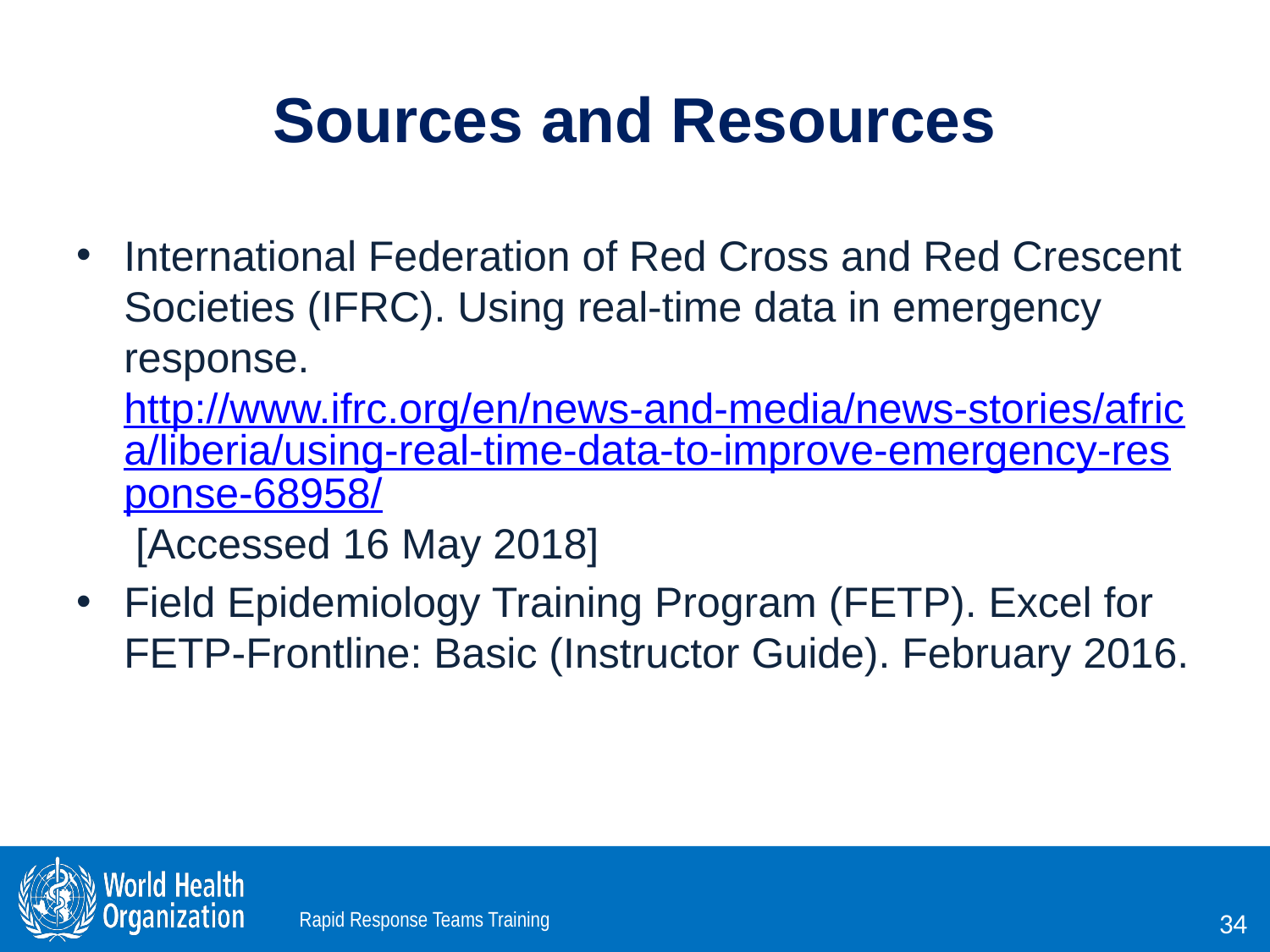

# Sources and Resources
International Federation of Red Cross and Red Crescent Societies (IFRC). Using real-time data in emergency response. http://www.ifrc.org/en/news-and-media/news-stories/africa/liberia/using-real-time-data-to-improve-emergency-response-68958/ [Accessed 16 May 2018]
Field Epidemiology Training Program (FETP). Excel for FETP-Frontline: Basic (Instructor Guide). February 2016.